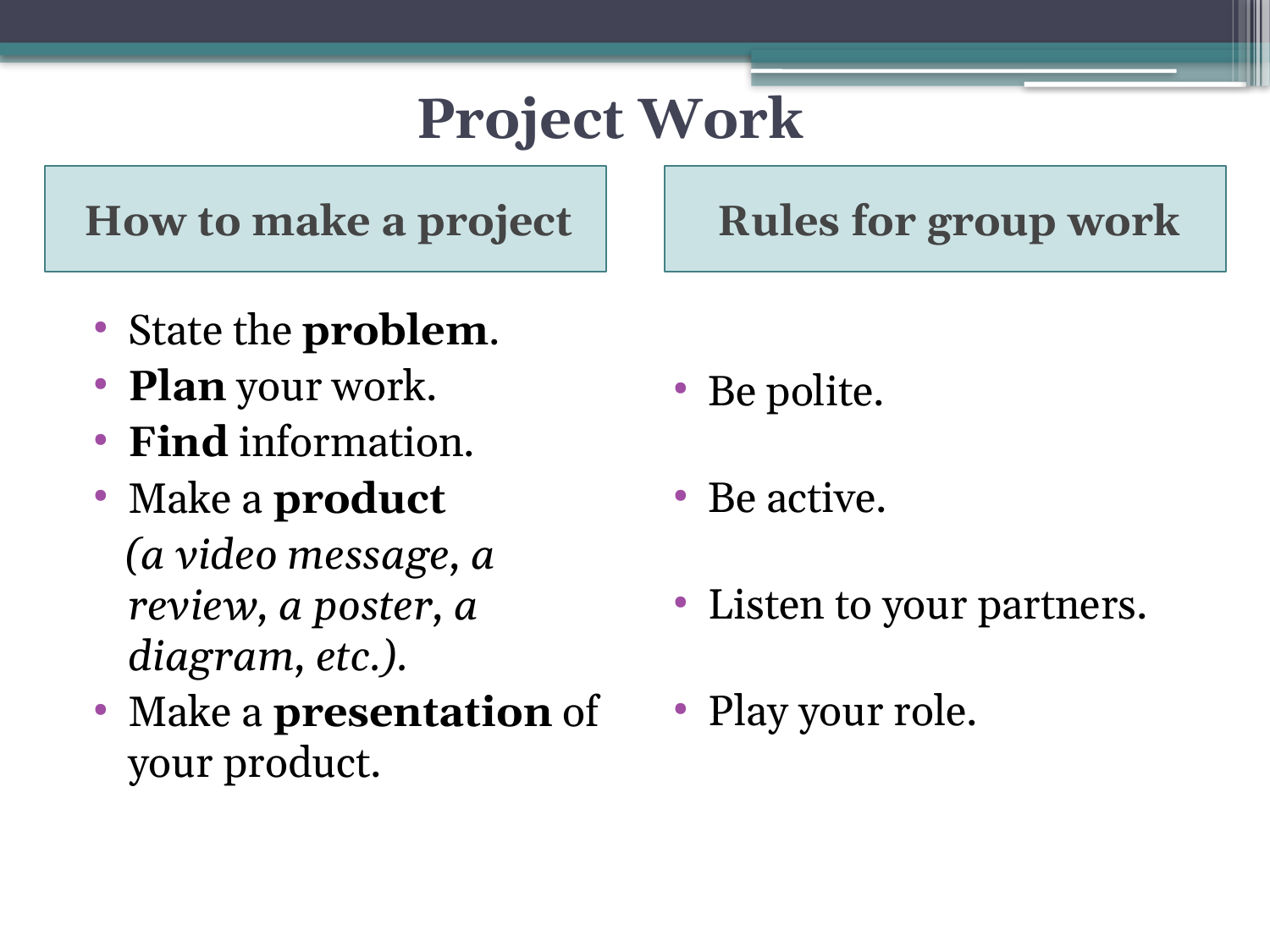

# Project Work
How to make a project
Rules for group work
State the problem.
Plan your work.
Find information.
Make a product
   (a video message, a review, a poster, a diagram, etc.).
Make a presentation of your product.
Be polite.
Be active.
Listen to your partners.
Play your role.